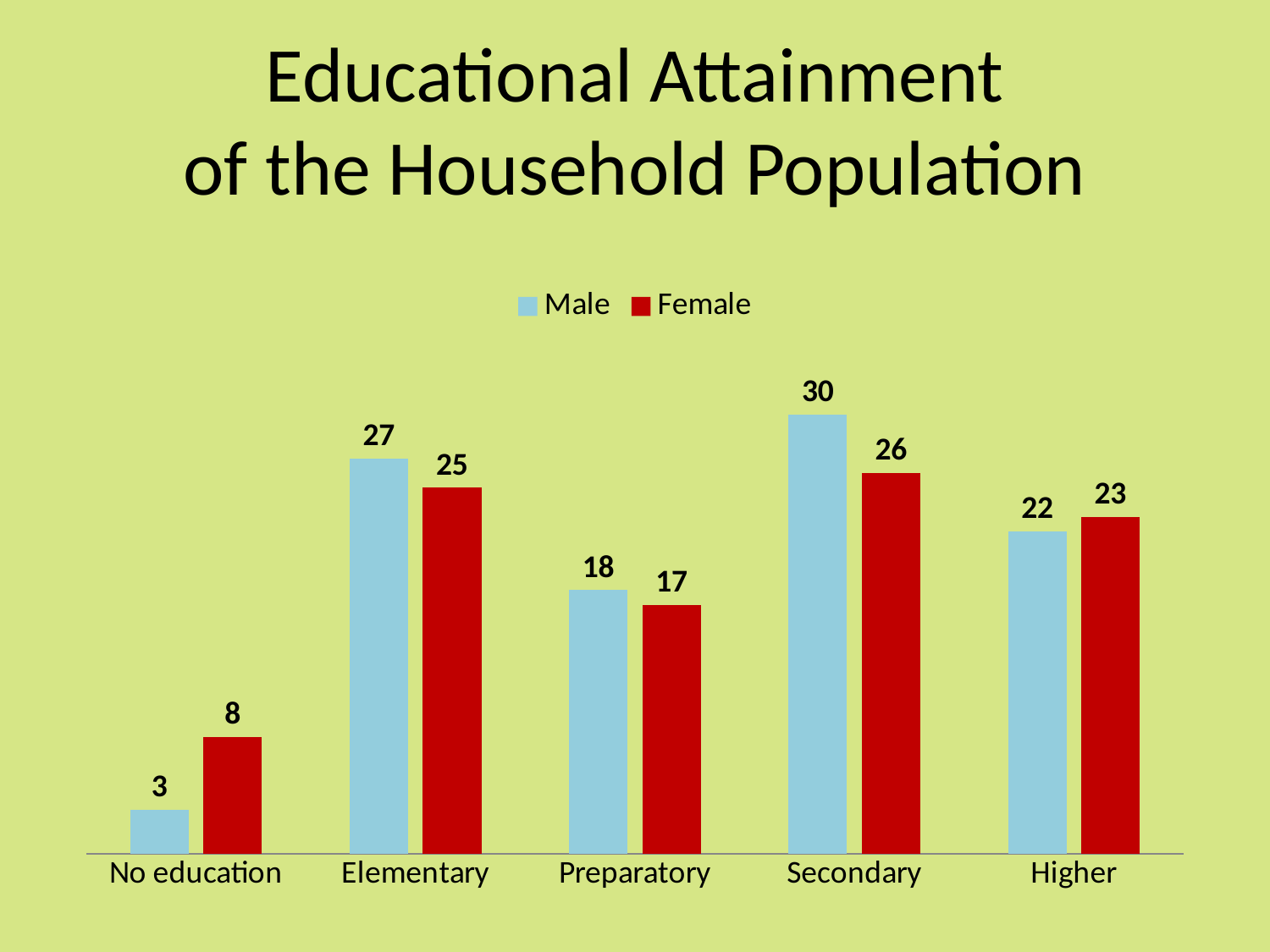

# Educational Attainment of the Household Population

### Chart

| Category | Male | Female |
|---|---|---|
| No education | 3.0 | 8.0 |
| Elementary | 27.0 | 25.0 |
| Preparatory | 18.0 | 17.0 |
| Secondary | 30.0 | 26.0 |
| Higher | 22.0 | 23.0 |